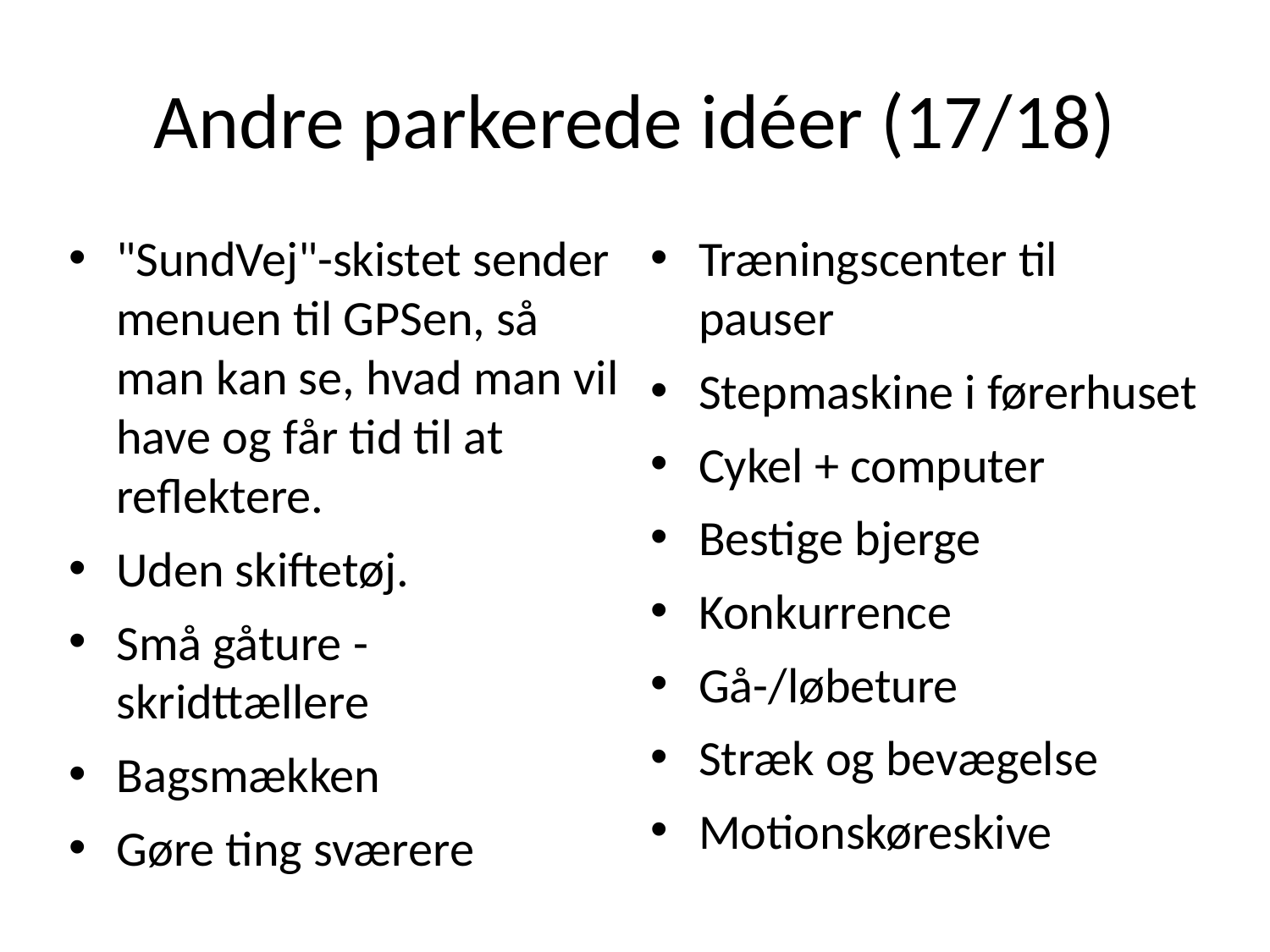

# Andre parkerede idéer (17/18)
"SundVej"-skistet sender menuen til GPSen, så man kan se, hvad man vil have og får tid til at reflektere.
Uden skiftetøj.
Små gåture - skridttællere
Bagsmækken
Gøre ting sværere
Træningscenter til pauser
Stepmaskine i førerhuset
Cykel + computer
Bestige bjerge
Konkurrence
Gå-/løbeture
Stræk og bevægelse
Motionskøreskive